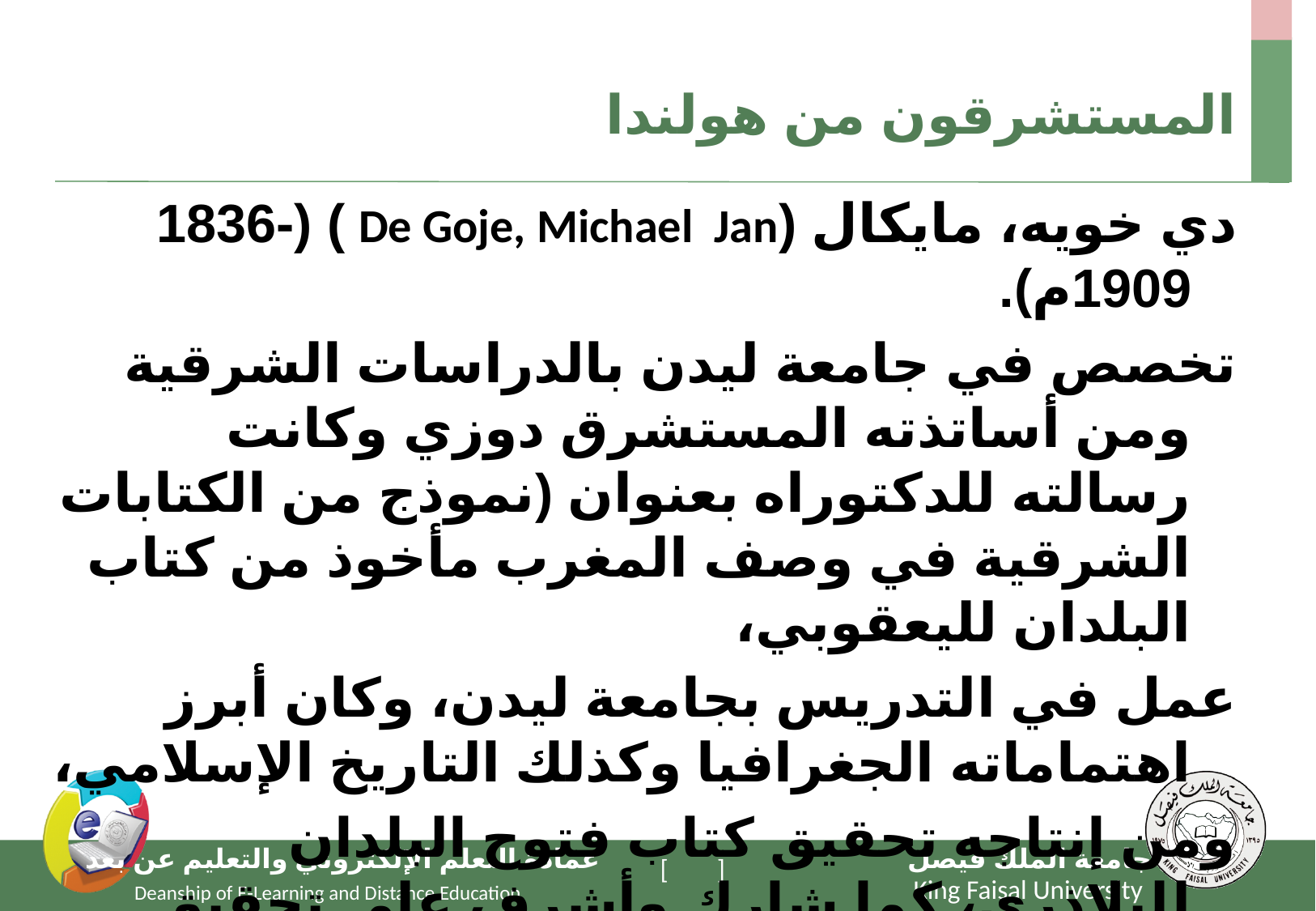

# المستشرقون من هولندا
دي خويه، مايكال (De Goje, Michael  Jan ) (1836-1909م).
تخصص في جامعة ليدن بالدراسات الشرقية ومن أساتذته المستشرق دوزي وكانت رسالته للدكتوراه بعنوان (نموذج من الكتابات الشرقية في وصف المغرب مأخوذ من كتاب البلدان لليعقوبي،
عمل في التدريس بجامعة ليدن، وكان أبرز اهتماماته الجغرافيا وكذلك التاريخ الإسلامي،
ومن إنتاجه تحقيق كتاب فتوح البلدان للبلاذري، كما شارك وأشرف على تحقيق تاريخ الطبري، وهو غزير الإنتاج.